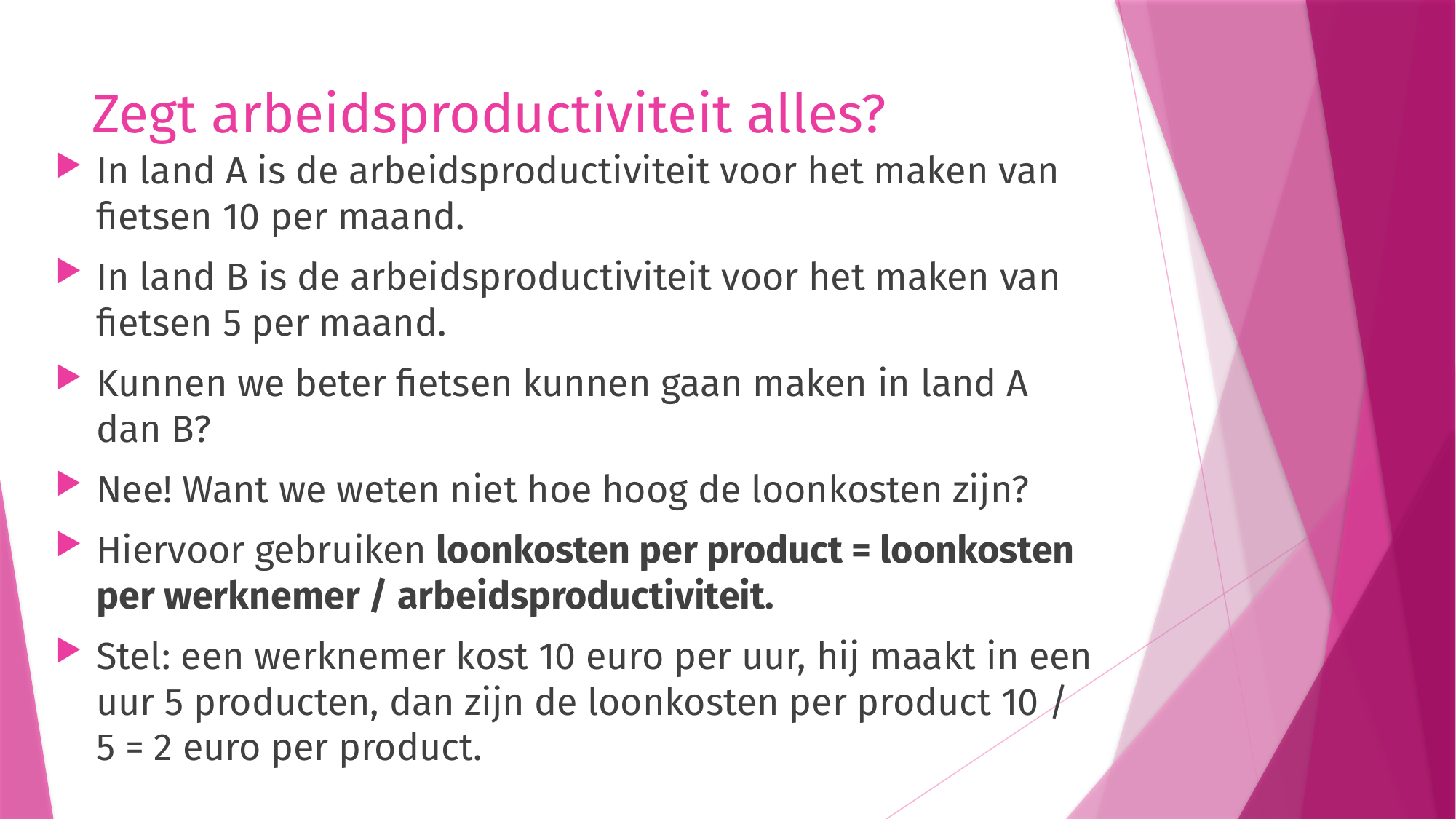

# Zegt arbeidsproductiviteit alles?
In land A is de arbeidsproductiviteit voor het maken van fietsen 10 per maand.
In land B is de arbeidsproductiviteit voor het maken van fietsen 5 per maand.
Kunnen we beter fietsen kunnen gaan maken in land A dan B?
Nee! Want we weten niet hoe hoog de loonkosten zijn?
Hiervoor gebruiken loonkosten per product = loonkosten per werknemer / arbeidsproductiviteit.
Stel: een werknemer kost 10 euro per uur, hij maakt in een uur 5 producten, dan zijn de loonkosten per product 10 / 5 = 2 euro per product.